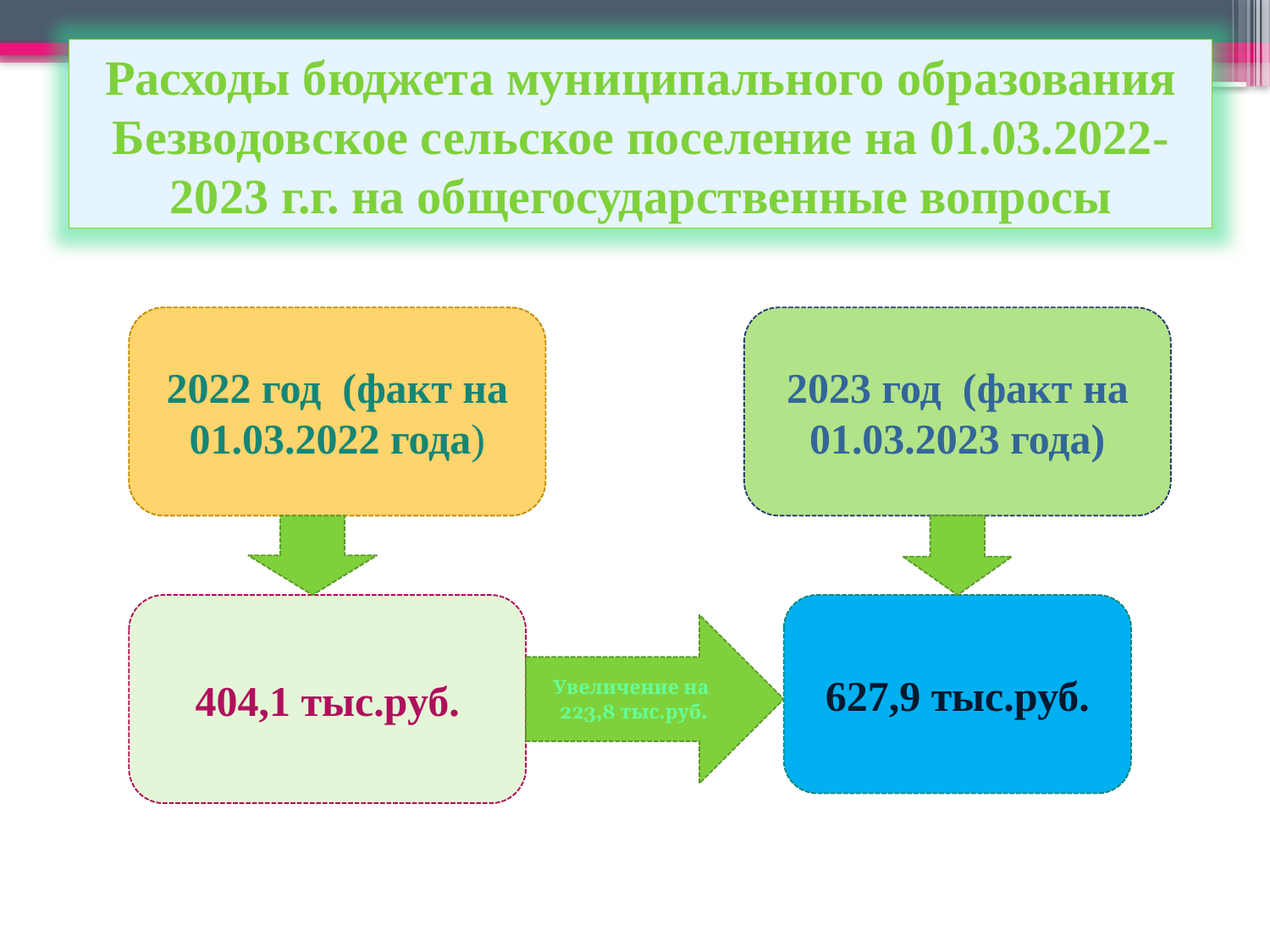

Расходы бюджета муниципального образования Безводовское сельское поселение на 01.03.2022-2023 г.г. на общегосударственные вопросы
2022 год  (факт на 01.03.2022 года)
2023 год  (факт на 01.03.2023 года)

404,1 тыс.руб.
627,9 тыс.руб.
Увеличение на  223,8 тыс.руб.